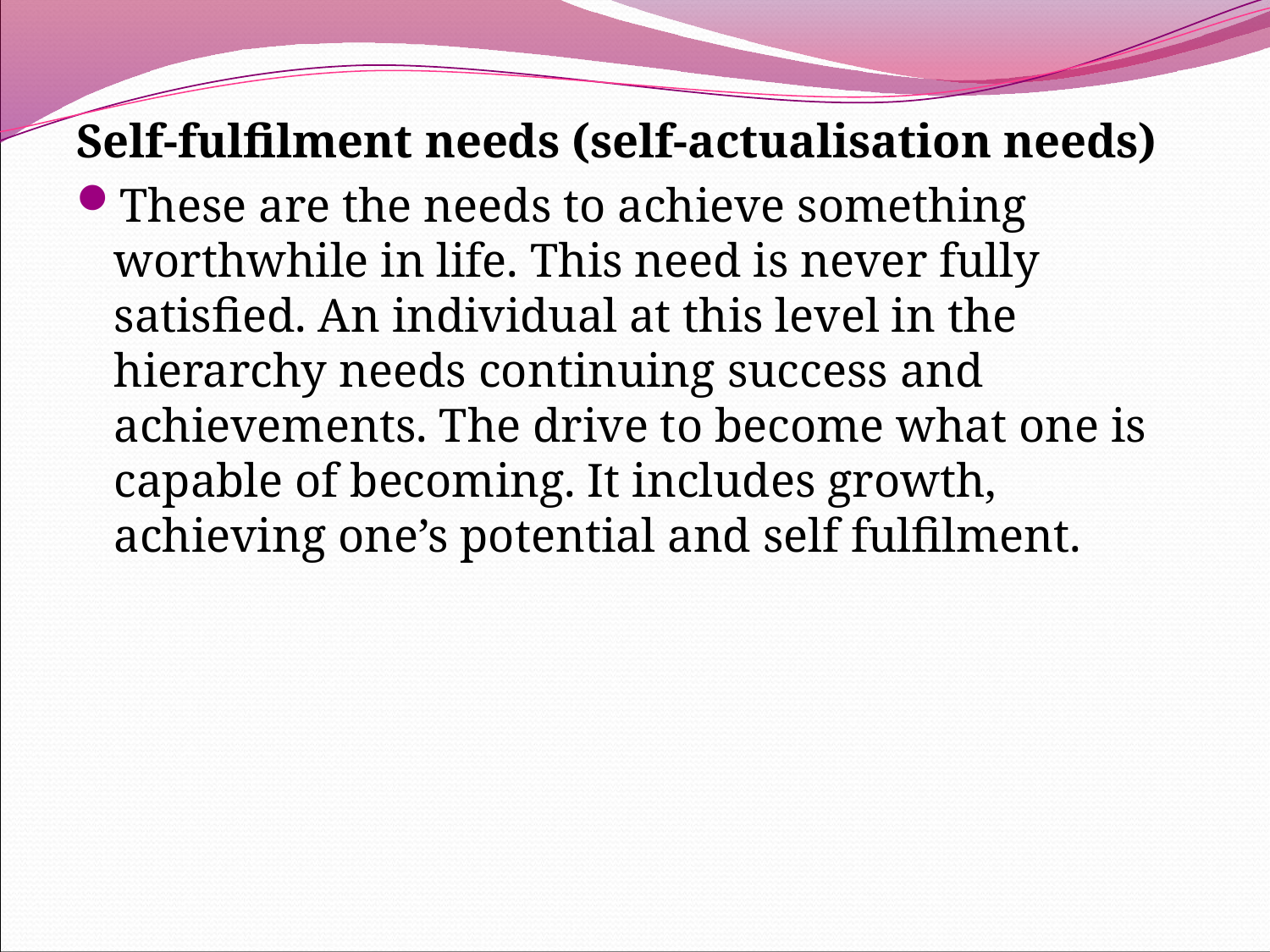

Self-fulfilment needs (self-actualisation needs)
These are the needs to achieve something worthwhile in life. This need is never fully satisfied. An individual at this level in the hierarchy needs continuing success and achievements. The drive to become what one is capable of becoming. It includes growth, achieving one’s potential and self fulfilment.